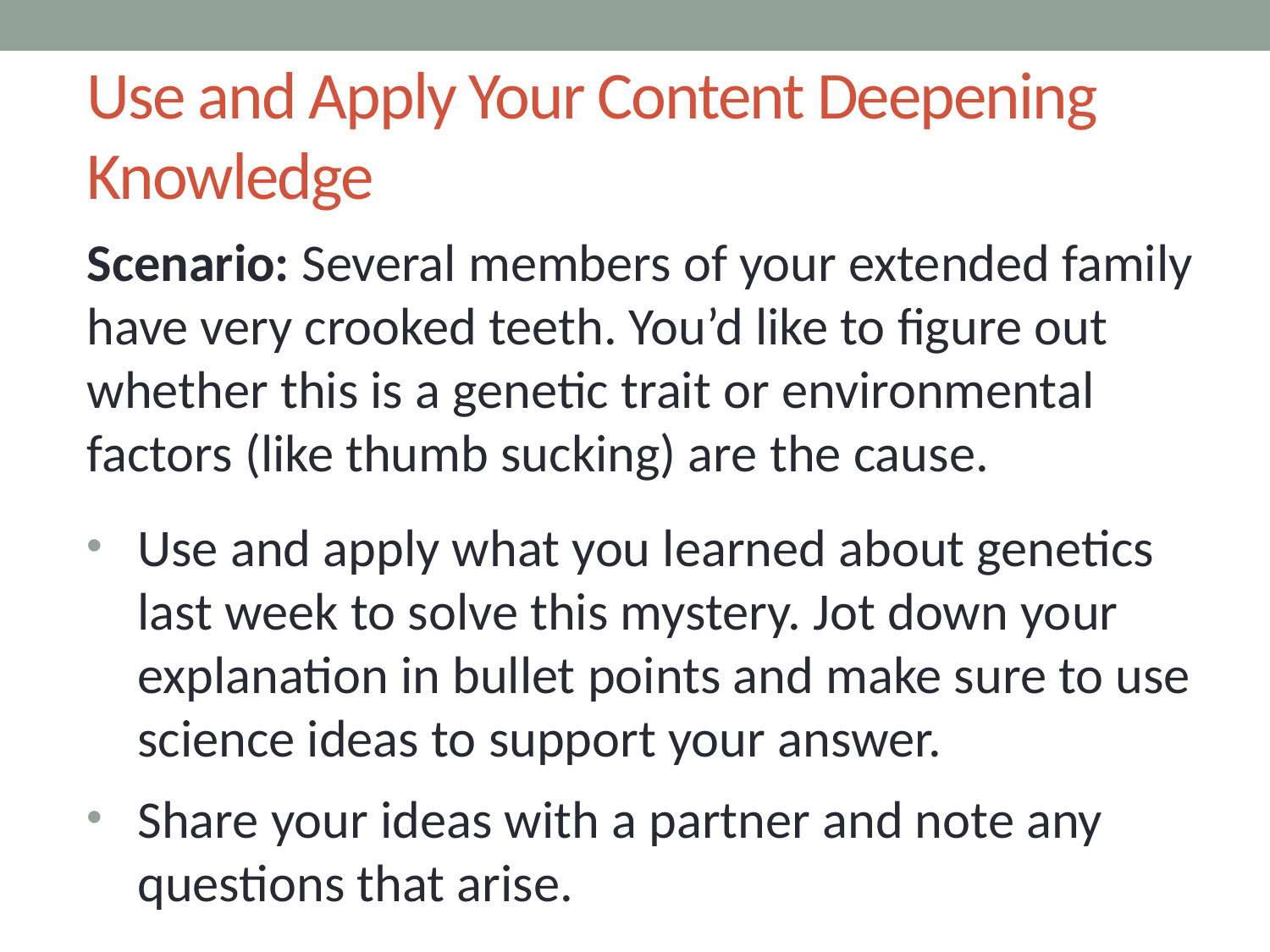

# Use and Apply Your Content Deepening Knowledge
Scenario: Several members of your extended family have very crooked teeth. You’d like to figure out whether this is a genetic trait or environmental factors (like thumb sucking) are the cause.
Use and apply what you learned about genetics last week to solve this mystery. Jot down your explanation in bullet points and make sure to use science ideas to support your answer.
Share your ideas with a partner and note any questions that arise.